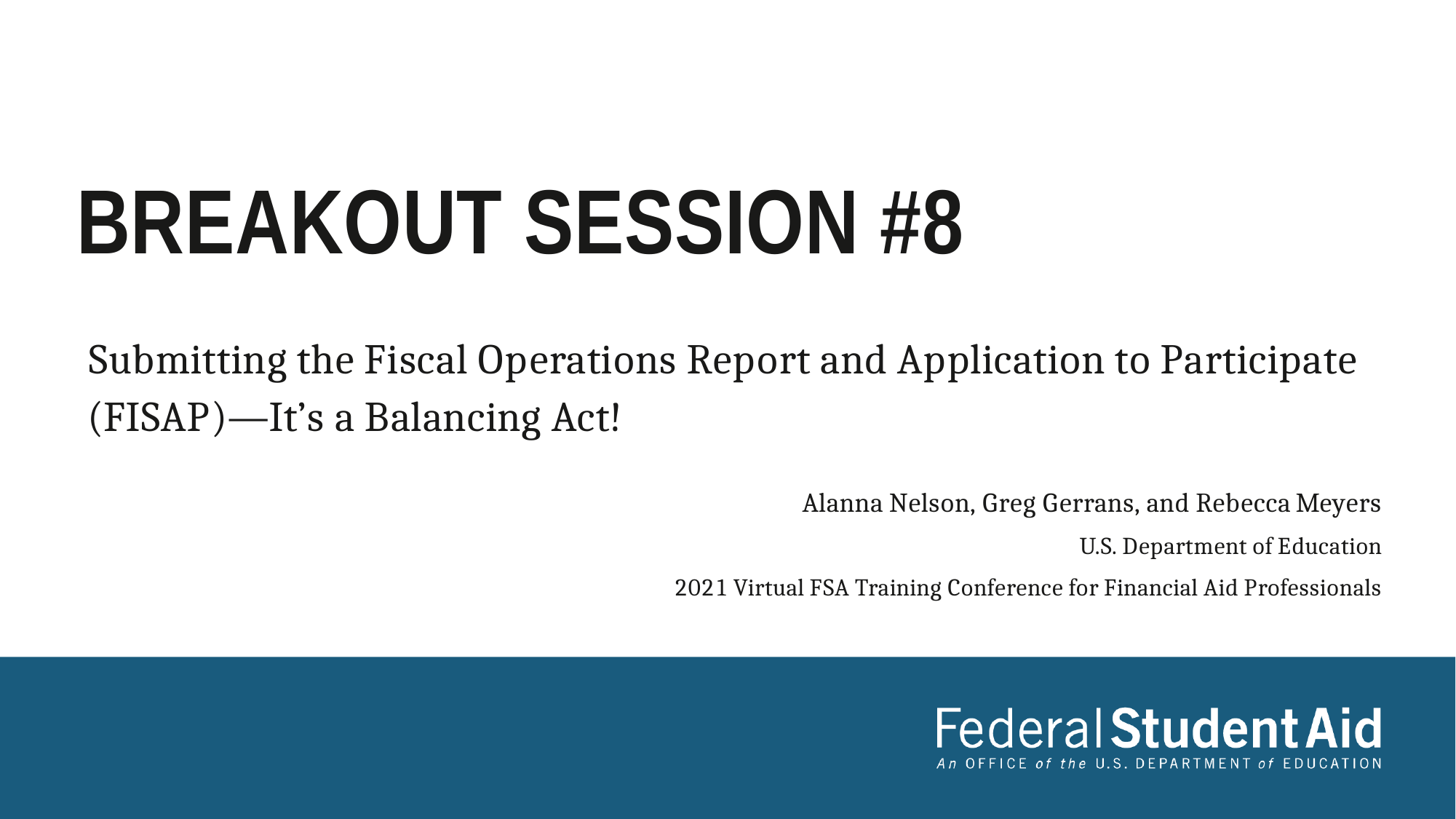

# Breakout Session #8
Submitting the Fiscal Operations Report and Application to Participate (FISAP)—It’s a Balancing Act!
Alanna Nelson, Greg Gerrans, and Rebecca Meyers
U.S. Department of Education
2021 Virtual FSA Training Conference for Financial Aid Professionals